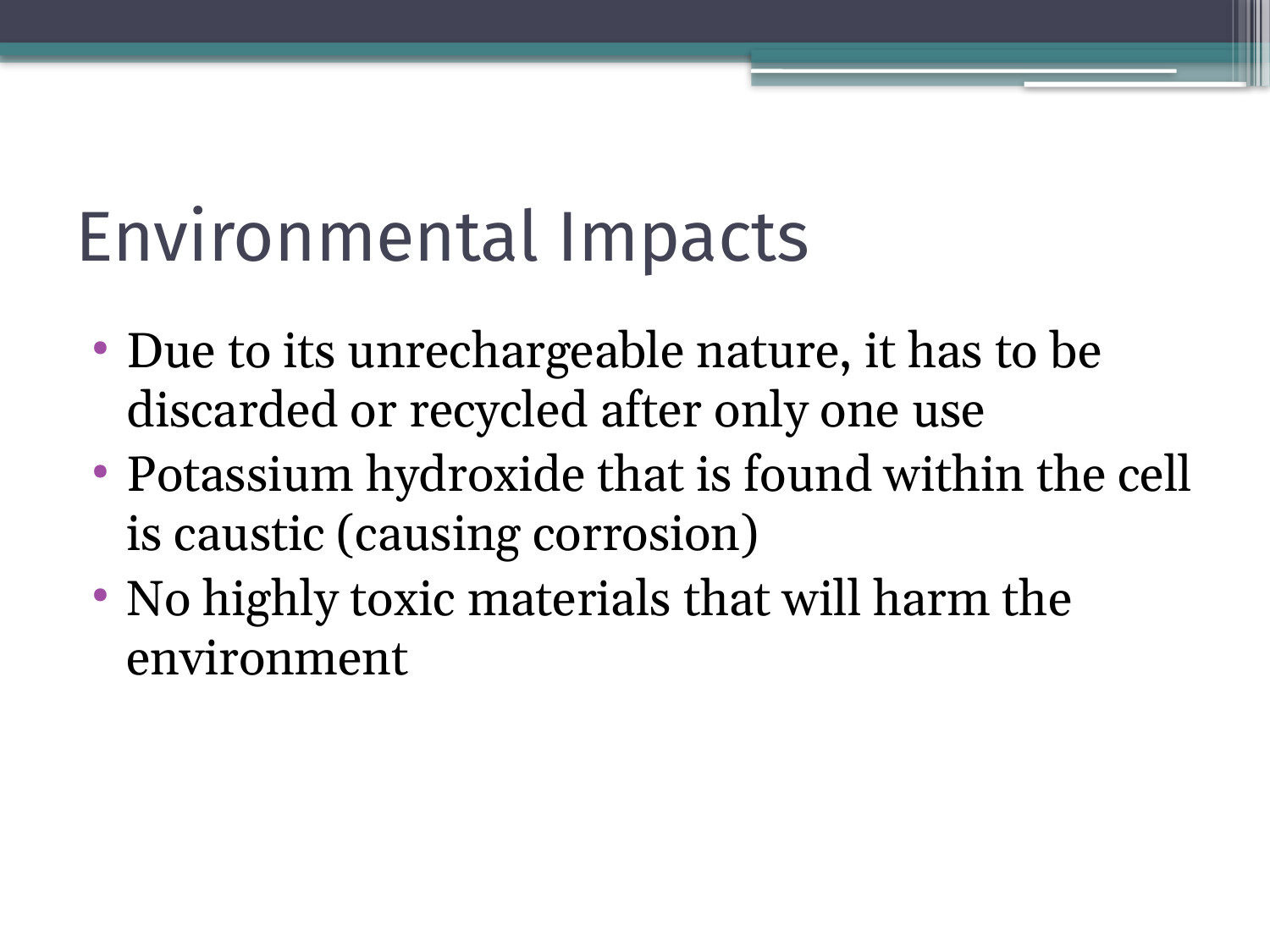

# Environmental Impacts
Due to its unrechargeable nature, it has to be discarded or recycled after only one use
Potassium hydroxide that is found within the cell is caustic (causing corrosion)
No highly toxic materials that will harm the environment